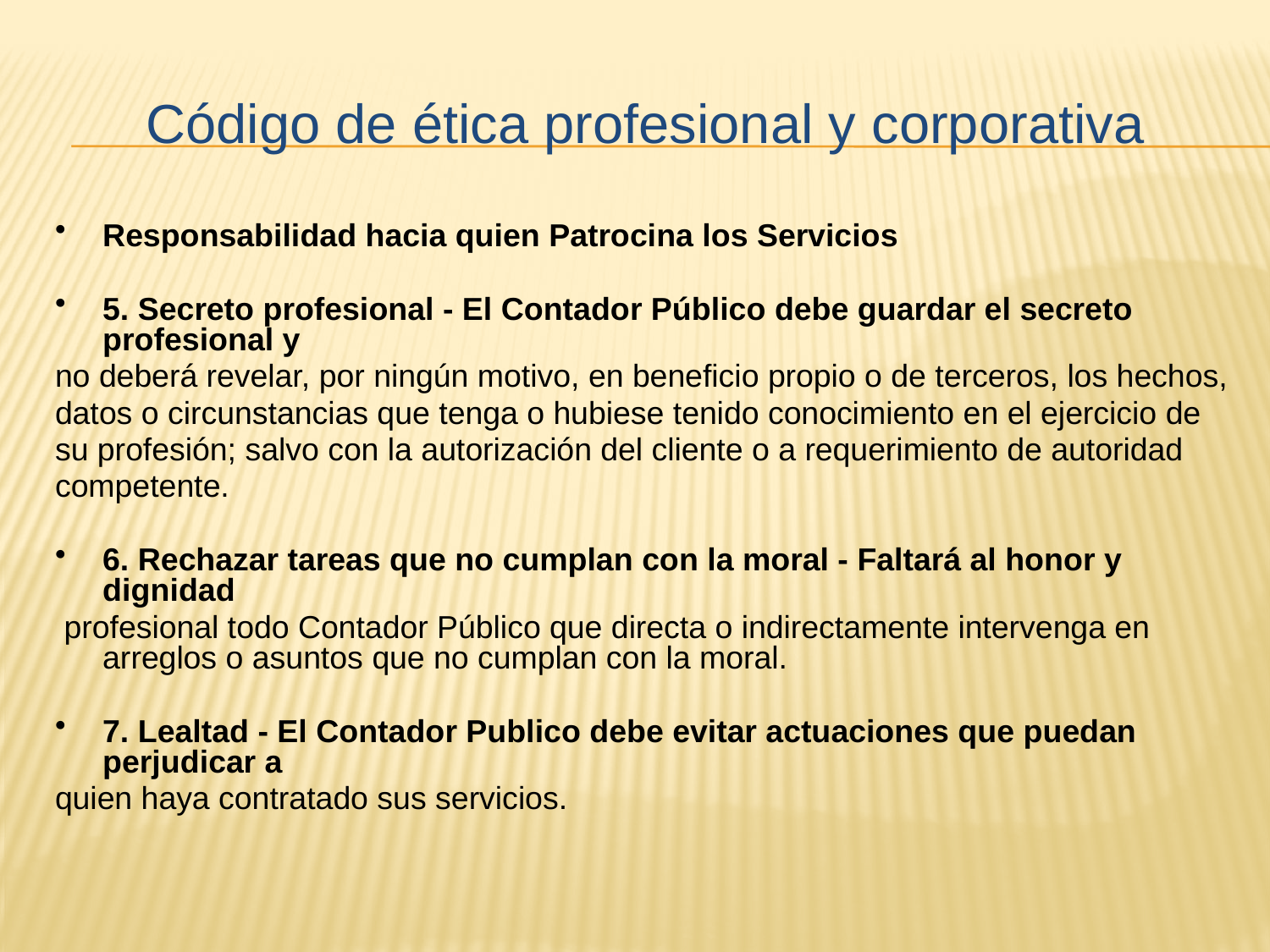

Código de ética profesional y corporativa
Responsabilidad hacia quien Patrocina los Servicios

5. Secreto profesional - El Contador Público debe guardar el secreto profesional y
no deberá revelar, por ningún motivo, en beneficio propio o de terceros, los hechos,
datos o circunstancias que tenga o hubiese tenido conocimiento en el ejercicio de
su profesión; salvo con la autorización del cliente o a requerimiento de autoridad
competente.

6. Rechazar tareas que no cumplan con la moral - Faltará al honor y dignidad
 profesional todo Contador Público que directa o indirectamente intervenga en arreglos o asuntos que no cumplan con la moral.

7. Lealtad - El Contador Publico debe evitar actuaciones que puedan perjudicar a
quien haya contratado sus servicios.